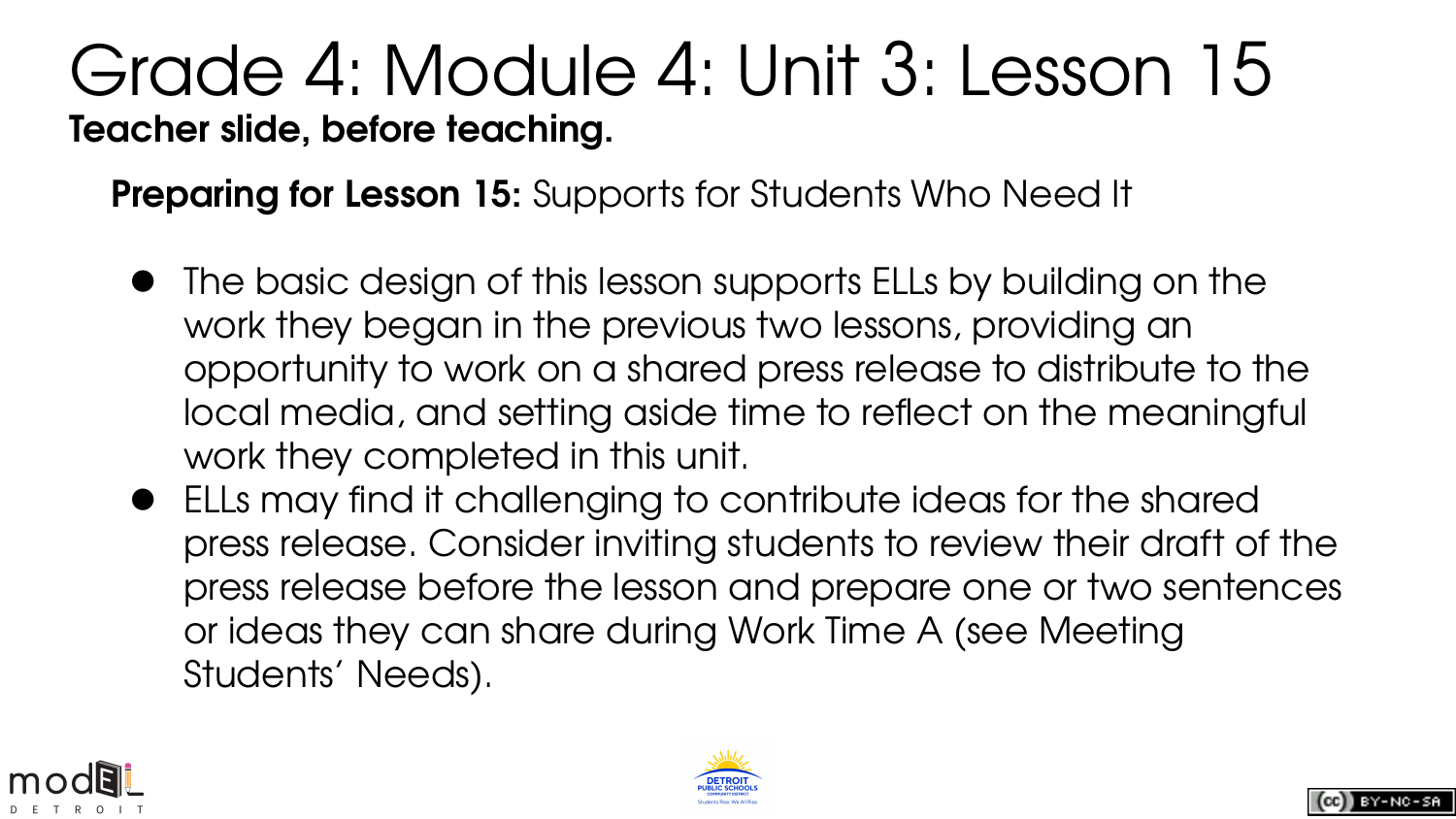

# Grade 4: Module 4: Unit 3: Lesson 15
Teacher slide, before teaching.

Preparing for Lesson 15: Supports for Students Who Need It

The basic design of this lesson supports ELLs by building on the work they began in the previous two lessons, providing an opportunity to work on a shared press release to distribute to the local media, and setting aside time to reflect on the meaningful work they completed in this unit.
ELLs may find it challenging to contribute ideas for the shared press release. Consider inviting students to review their draft of the press release before the lesson and prepare one or two sentences or ideas they can share during Work Time A (see Meeting Students’ Needs).